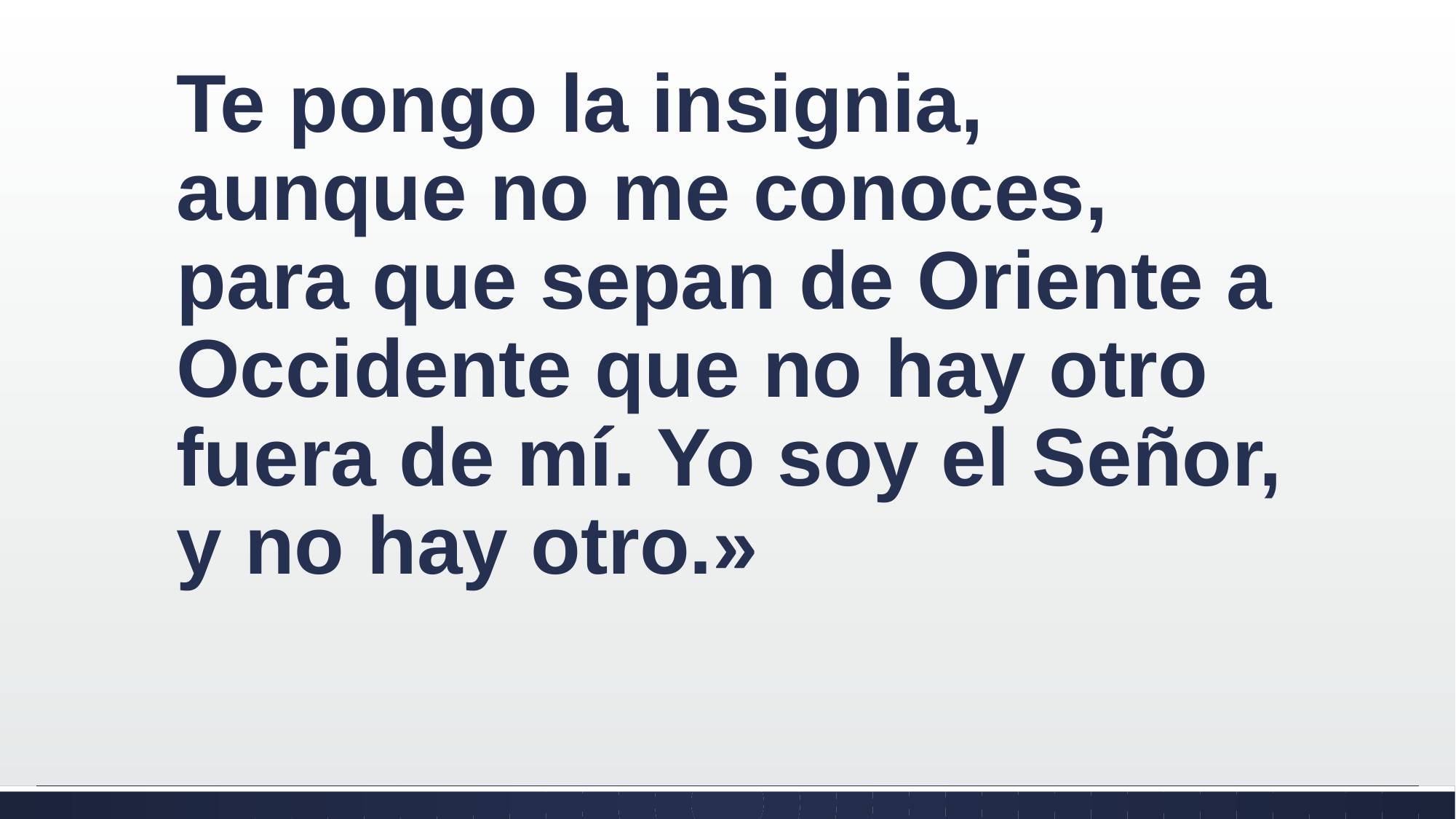

#
Te pongo la insignia, aunque no me conoces, para que sepan de Oriente a Occidente que no hay otro fuera de mí. Yo soy el Señor, y no hay otro.»